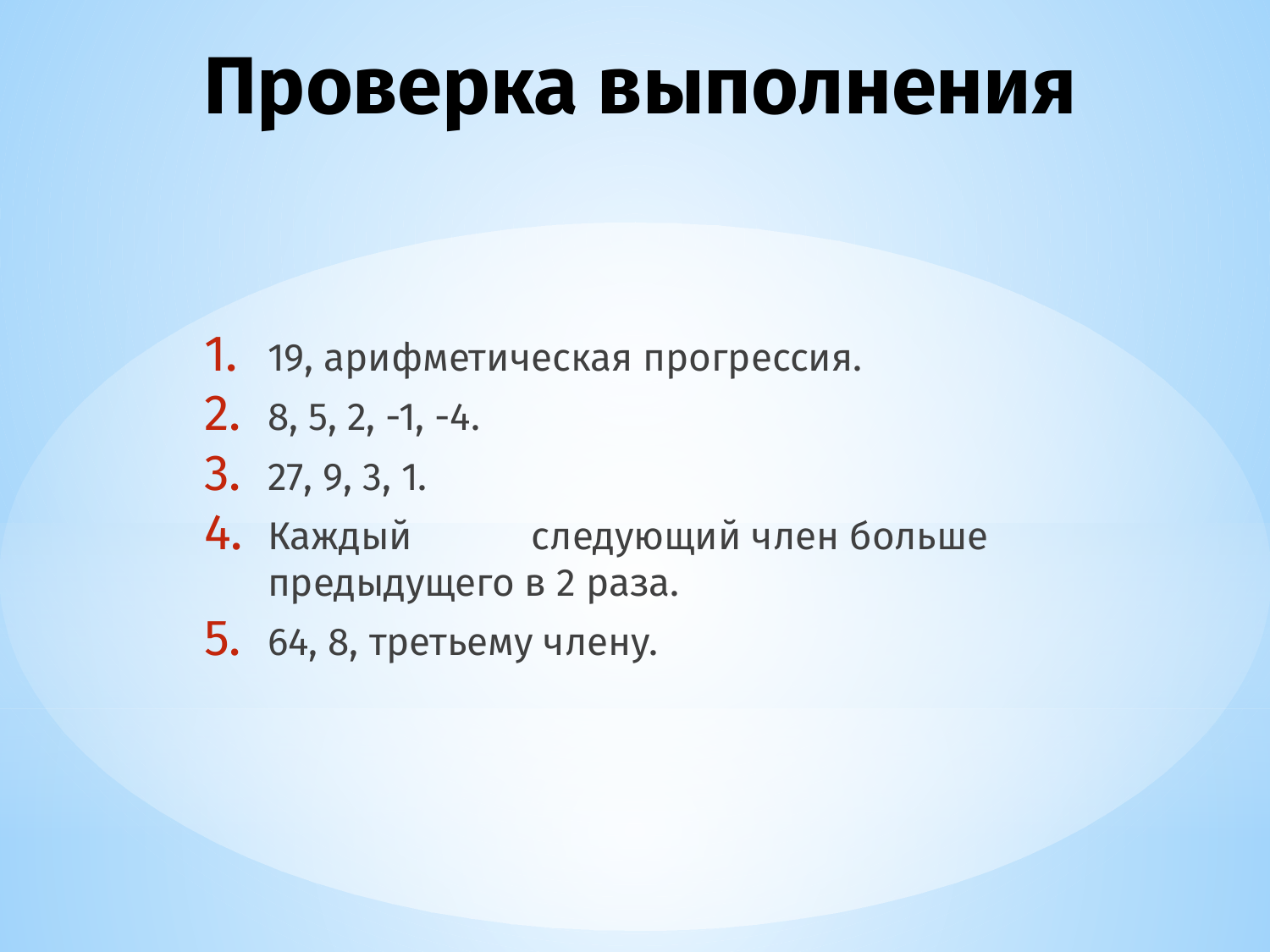

# Проверка выполнения
19, арифметическая прогрессия.
8, 5, 2, -1, -4.
27, 9, 3, 1.
Каждый	 следующий член больше предыдущего в 2 раза.
64, 8, третьему члену.